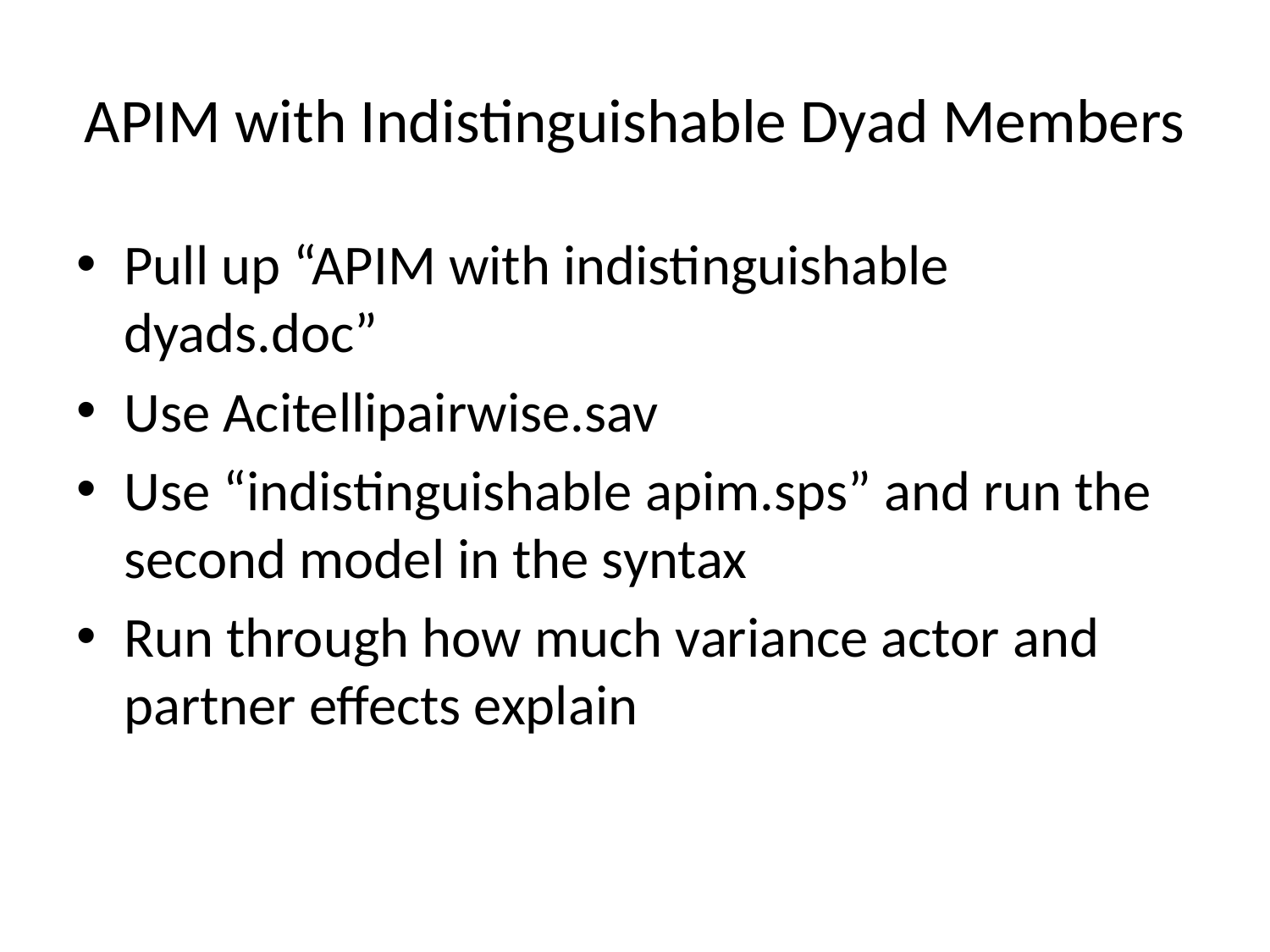

# APIM with Indistinguishable Dyad Members
Pull up “APIM with indistinguishable dyads.doc”
Use Acitellipairwise.sav
Use “indistinguishable apim.sps” and run the second model in the syntax
Run through how much variance actor and partner effects explain